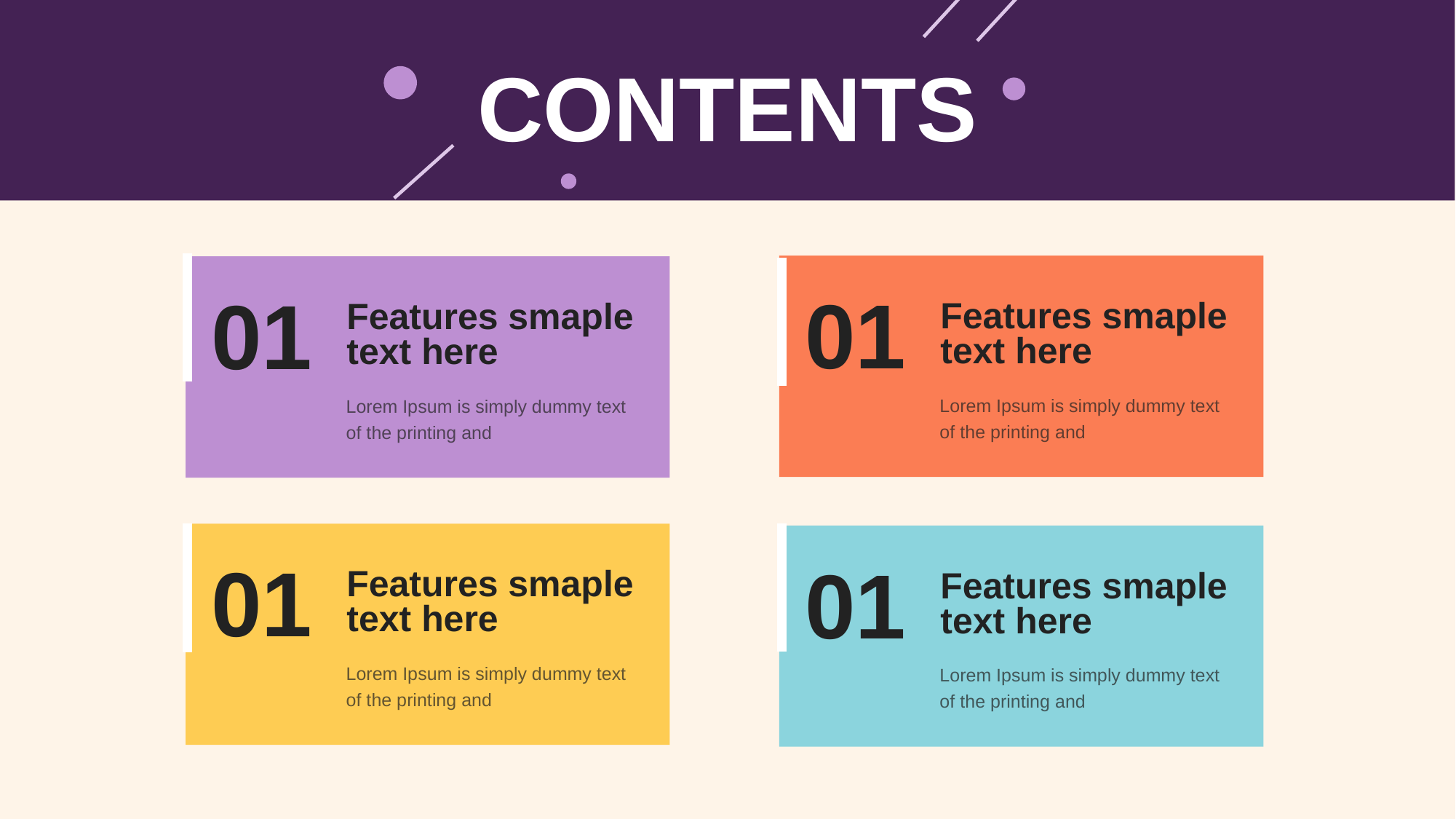

CONTENTS

Features smaple
text here
01
Lorem Ipsum is simply dummy text of the printing and

Features smaple
text here
01
Lorem Ipsum is simply dummy text of the printing and

Features smaple
text here
01
Lorem Ipsum is simply dummy text of the printing and

Features smaple
text here
01
Lorem Ipsum is simply dummy text of the printing and